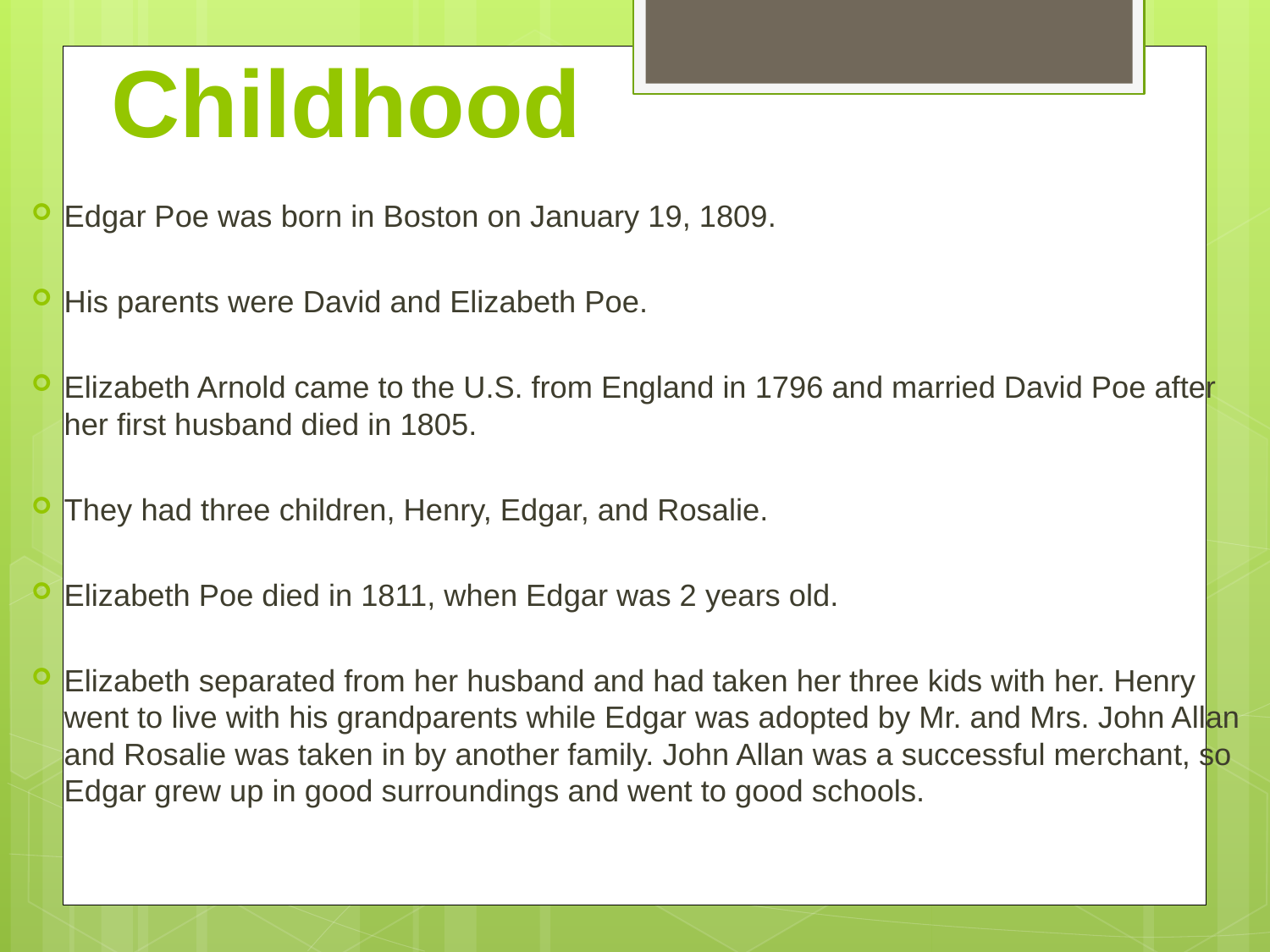

# Childhood
Edgar Poe was born in Boston on January 19, 1809.

His parents were David and Elizabeth Poe.

Elizabeth Arnold came to the U.S. from England in 1796 and married David Poe after her first husband died in 1805.

They had three children, Henry, Edgar, and Rosalie.

Elizabeth Poe died in 1811, when Edgar was 2 years old.

Elizabeth separated from her husband and had taken her three kids with her. Henry went to live with his grandparents while Edgar was adopted by Mr. and Mrs. John Allan and Rosalie was taken in by another family. John Allan was a successful merchant, so Edgar grew up in good surroundings and went to good schools.